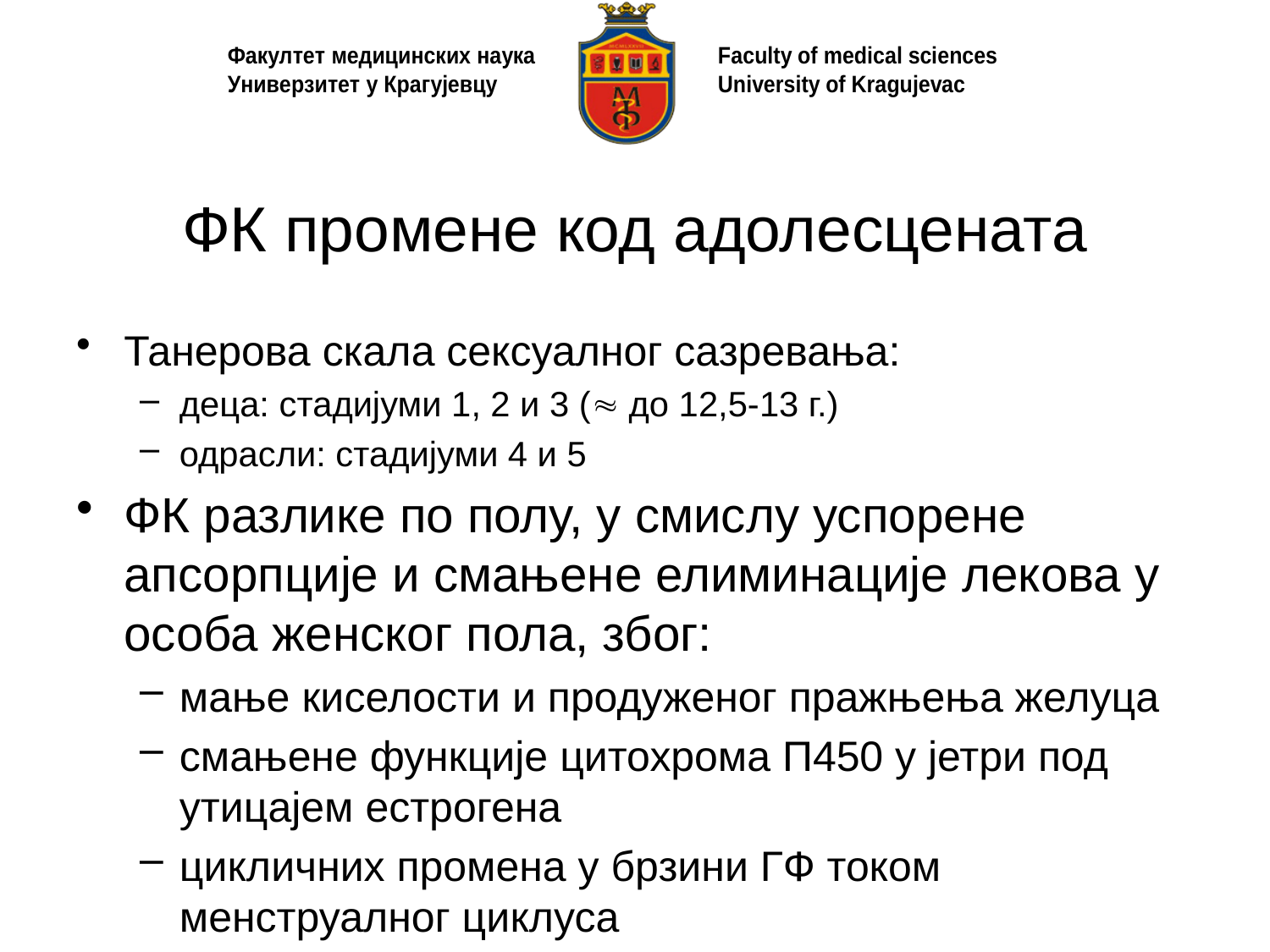

# ФК промене код адолесцената
Танерова скала сексуалног сазревања:
деца: стадијуми 1, 2 и 3 (≈ до 12,5-13 г.)
одрасли: стадијуми 4 и 5
ФК разлике по полу, у смислу успорене апсорпције и смањене елиминације лекова у особа женског пола, због:
мање киселости и продуженог пражњења желуца
смањене функције цитохрома П450 у јетри под утицајем естрогена
цикличних промена у брзини ГФ током менструалног циклуса